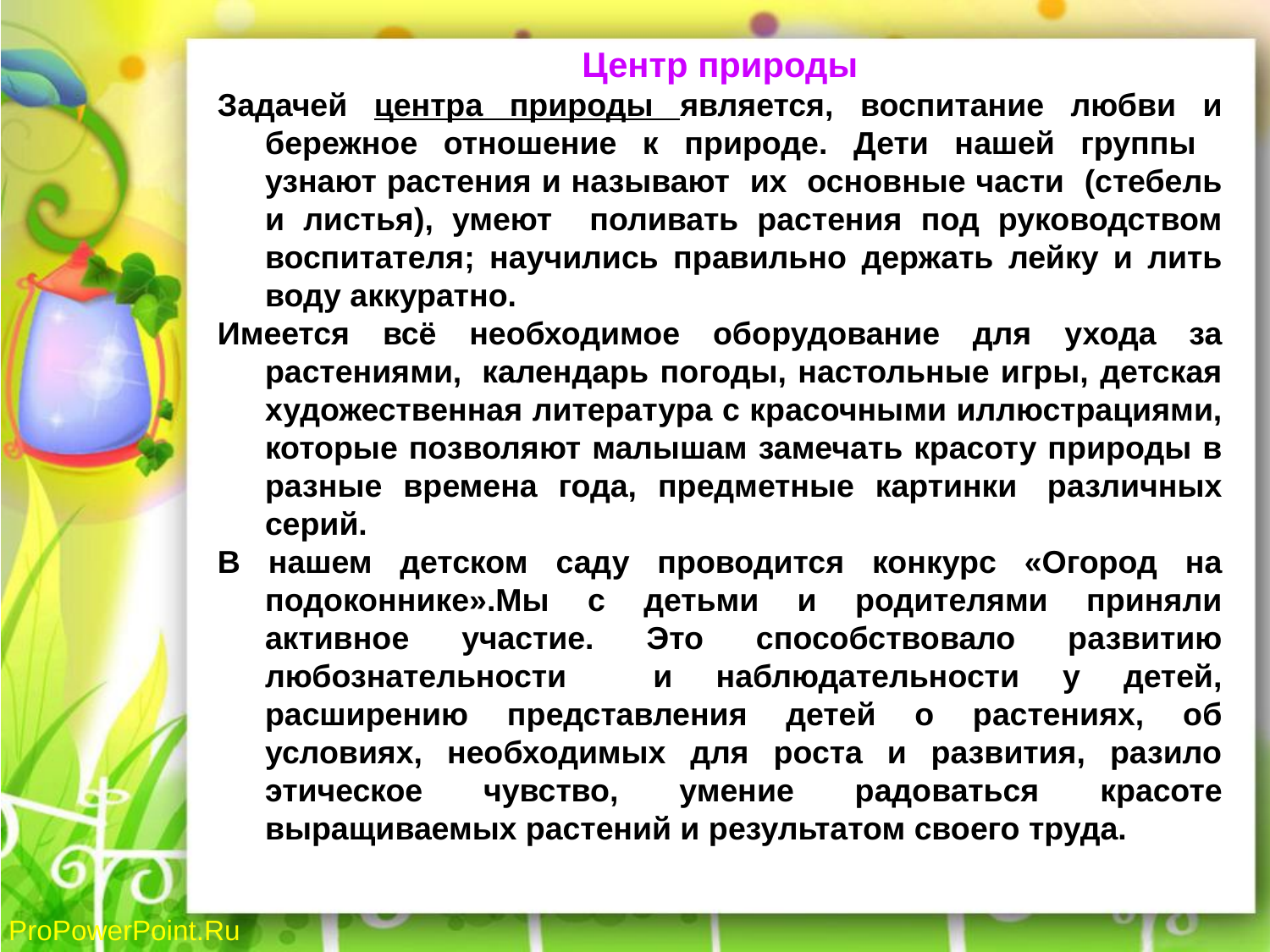

Центр природы
Задачей центра природы является, воспитание любви и бережное отношение к природе. Дети нашей группы  узнают растения и называют  их  основные части  (стебель и листья), умеют  поливать растения под руководством воспитателя; научились правильно держать лейку и лить воду аккуратно.
Имеется всё необходимое оборудование для ухода за растениями,  календарь погоды, настольные игры, детская художественная литература с красочными иллюстрациями, которые позволяют малышам замечать красоту природы в разные времена года, предметные картинки  различных серий.
В нашем детском саду проводится конкурс «Огород на подоконнике».Мы с детьми и родителями приняли активное участие. Это способствовало развитию любознательности  и наблюдательности у детей, расширению представления детей о растениях, об условиях, необходимых для роста и развития, разило этическое чувство, умение радоваться красоте выращиваемых растений и результатом своего труда.